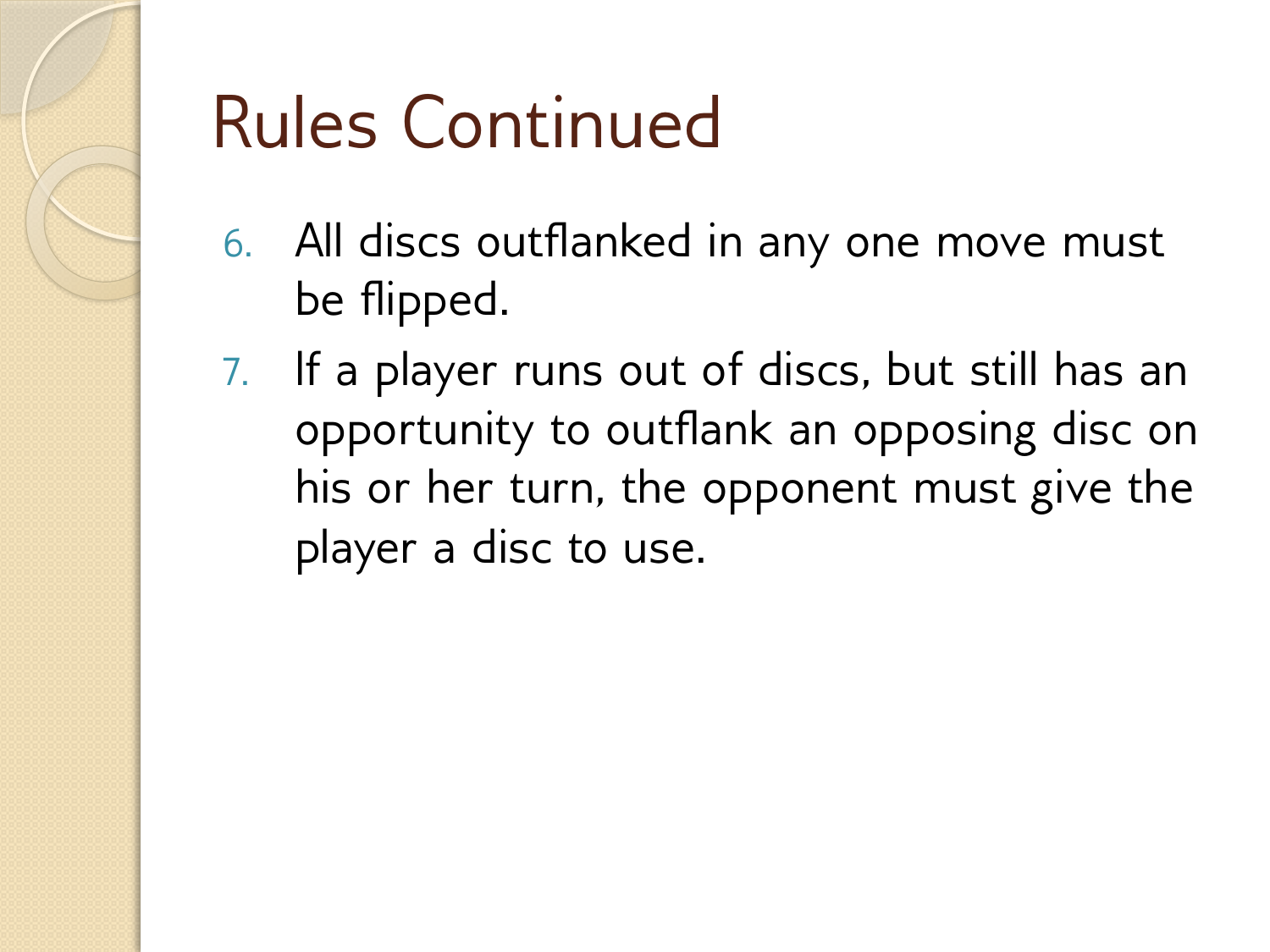

# Rules Continued
All discs outflanked in any one move must be flipped.
If a player runs out of discs, but still has an opportunity to outflank an opposing disc on his or her turn, the opponent must give the player a disc to use.